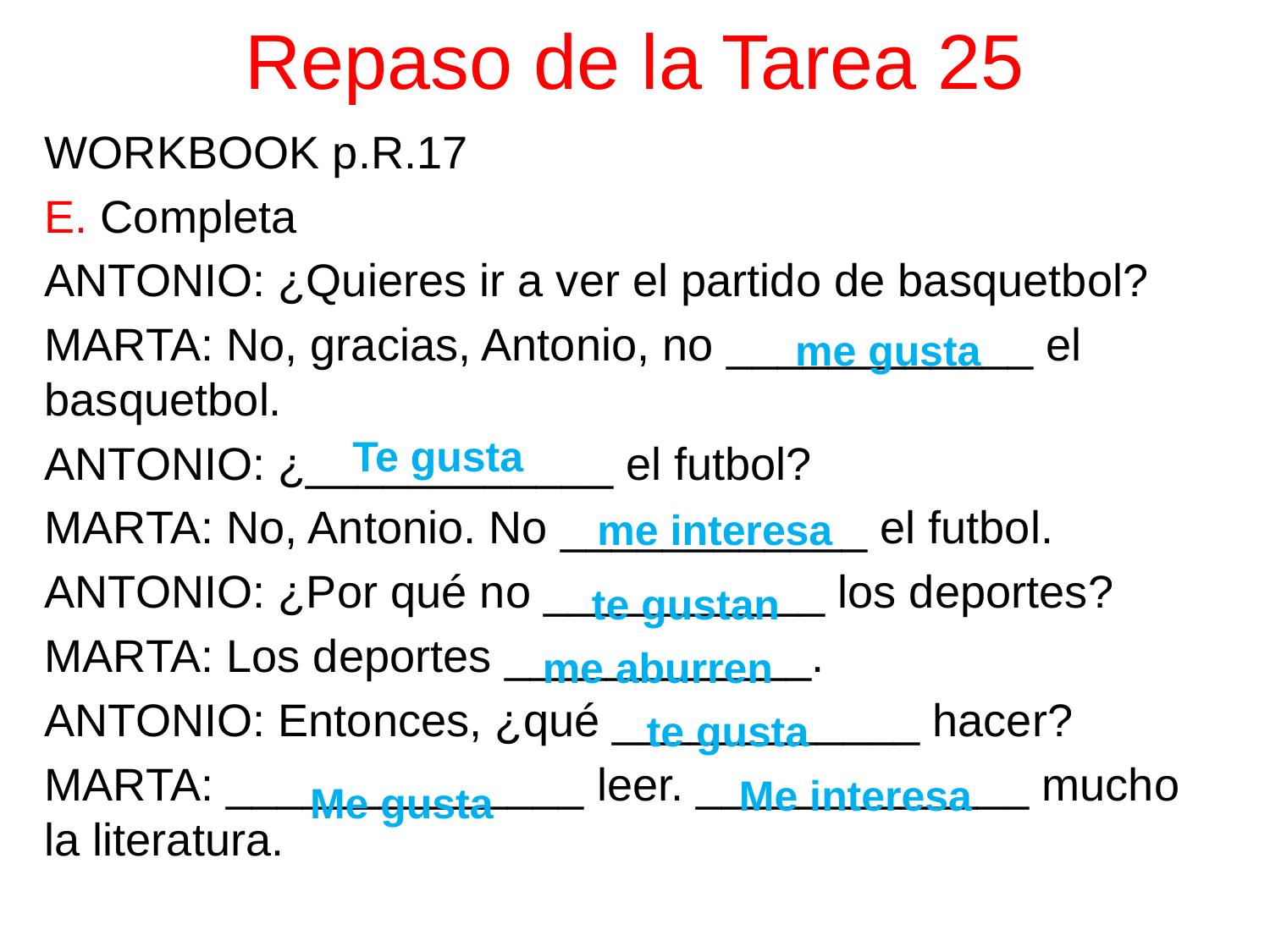

# Repaso de la Tarea 25
WORKBOOK p.R.17
E. Completa
ANTONIO: ¿Quieres ir a ver el partido de basquetbol?
MARTA: No, gracias, Antonio, no ____________ el basquetbol.
ANTONIO: ¿____________ el futbol?
MARTA: No, Antonio. No ____________ el futbol.
ANTONIO: ¿Por qué no ___________ los deportes?
MARTA: Los deportes ____________.
ANTONIO: Entonces, ¿qué ____________ hacer?
MARTA: ______________ leer. _____________ mucho la literatura.
me gusta
Te gusta
me interesa
te gustan
me aburren
te gusta
Me interesa
Me gusta